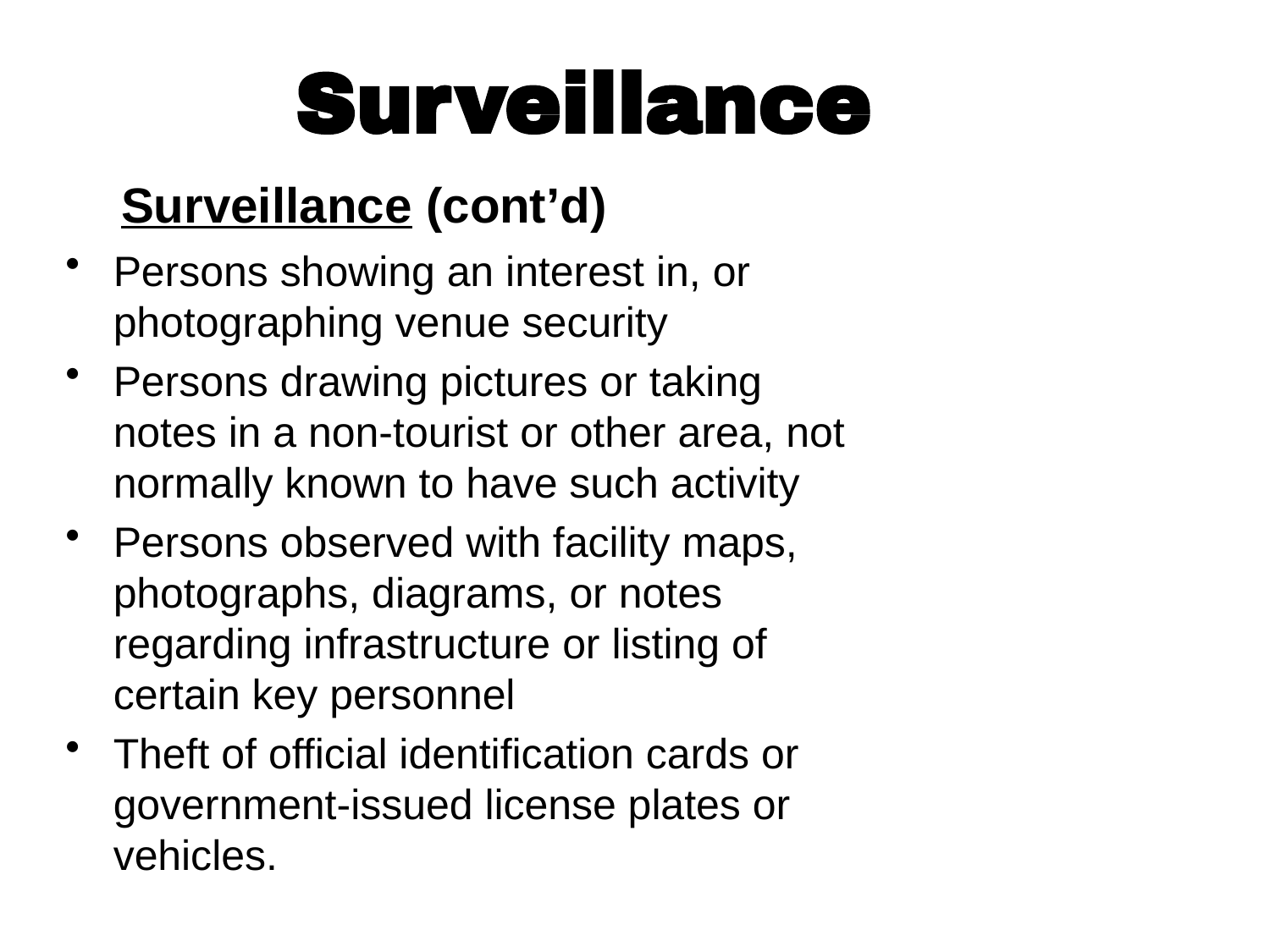

Surveillance
Surveillance (cont’d)
Persons showing an interest in, or photographing venue security
Persons drawing pictures or taking notes in a non-tourist or other area, not normally known to have such activity
Persons observed with facility maps, photographs, diagrams, or notes regarding infrastructure or listing of certain key personnel
Theft of official identification cards or government-issued license plates or vehicles.